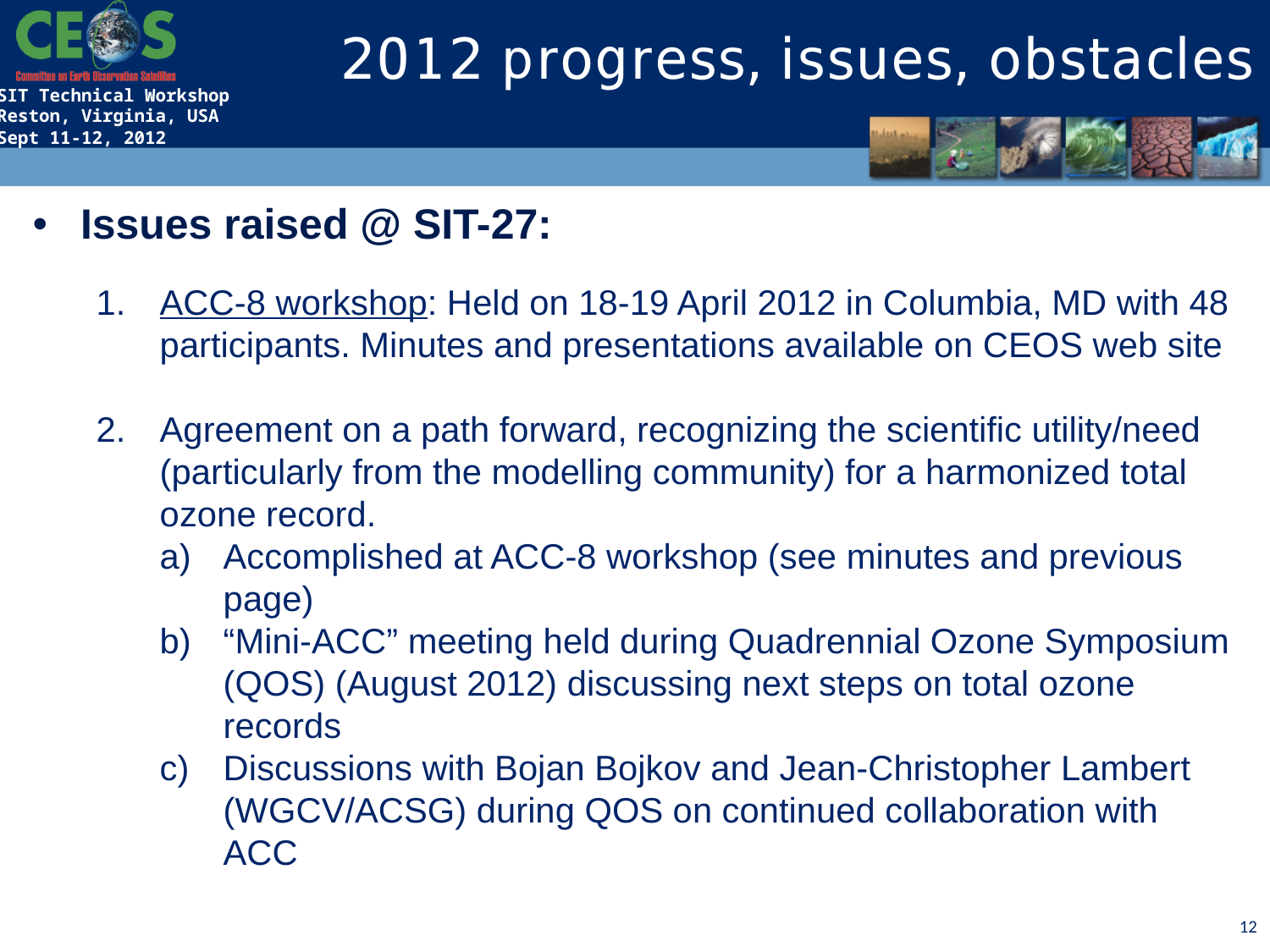

2012 progress, issues, obstacles
Issues raised @ SIT-27:

ACC-8 workshop: Held on 18-19 April 2012 in Columbia, MD with 48 participants. Minutes and presentations available on CEOS web site

Agreement on a path forward, recognizing the scientific utility/need (particularly from the modelling community) for a harmonized total ozone record.
Accomplished at ACC-8 workshop (see minutes and previous page)
“Mini-ACC” meeting held during Quadrennial Ozone Symposium (QOS) (August 2012) discussing next steps on total ozone records
Discussions with Bojan Bojkov and Jean-Christopher Lambert (WGCV/ACSG) during QOS on continued collaboration with ACC

12